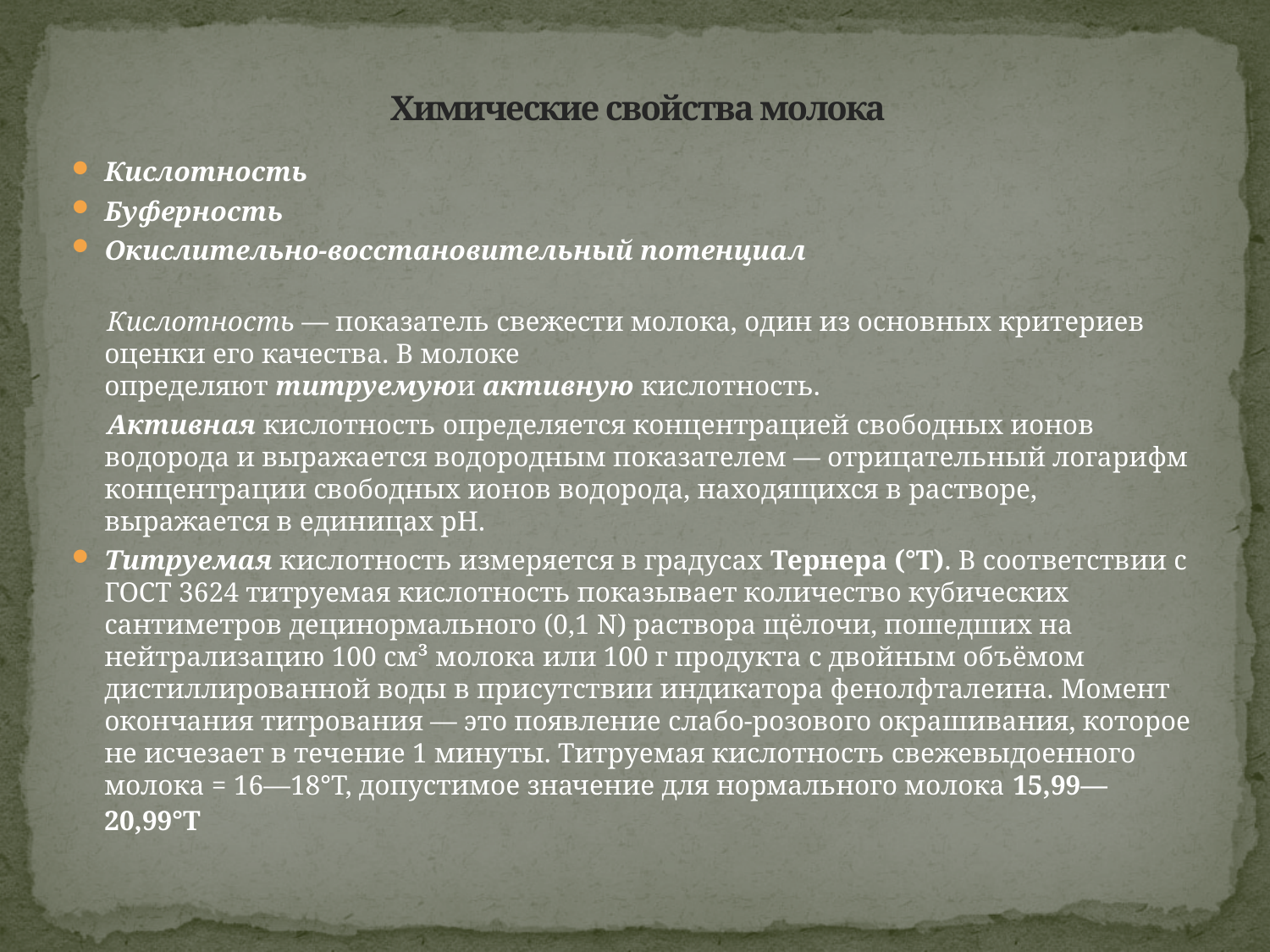

# Химические свойства молока
Кислотность
Буферность
Окислительно-восстановительный потенциал

     Кислотность — показатель свежести молока, один из основных критериев оценки его качества. В молоке определяют титруемуюи активную кислотность.
     Активная кислотность определяется концентрацией свободных ионов водорода и выражается водородным показателем — отрицательный логарифм концентрации свободных ионов водорода, находящихся в растворе, выражается в единицах рН.
Титруемая кислотность измеряется в градусах Тернера (°Т). В соответствии с ГОСТ 3624 титруемая кислотность показывает количество кубических сантиметров децинормального (0,1 N) раствора щёлочи, пошедших на нейтрализацию 100 см³ молока или 100 г продукта с двойным объёмом дистиллированной воды в присутствии индикатора фенолфталеина. Момент окончания титрования — это появление слабо-розового окрашивания, которое не исчезает в течение 1 минуты. Титруемая кислотность свежевыдоенного молока = 16—18°Т, допустимое значение для нормального молока 15,99—20,99°Т